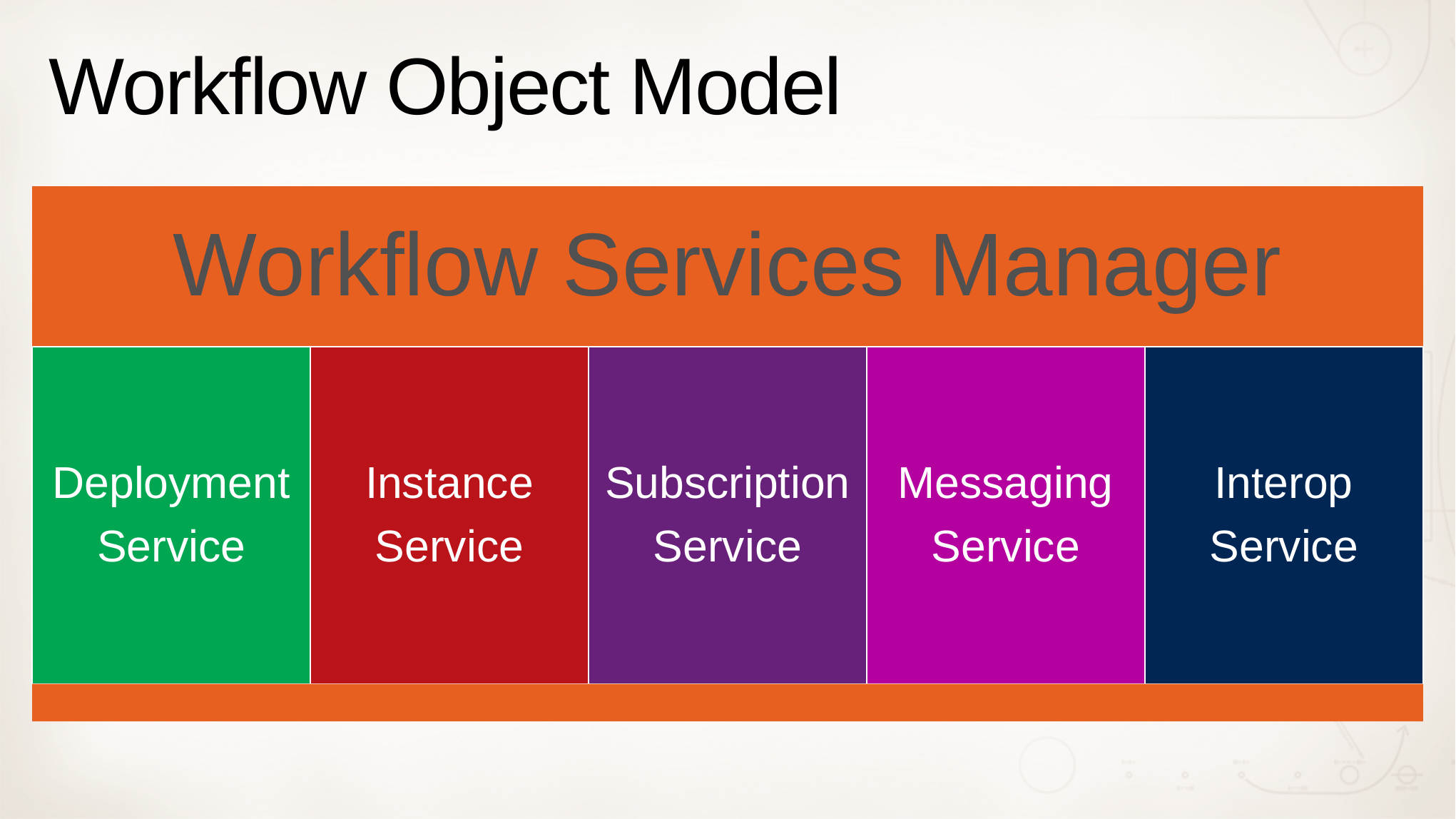

# Workflow Object Model

Workflow Services Manager
Deployment
Service
Instance
Service
Subscription
Service
Messaging
Service
Interop
Service